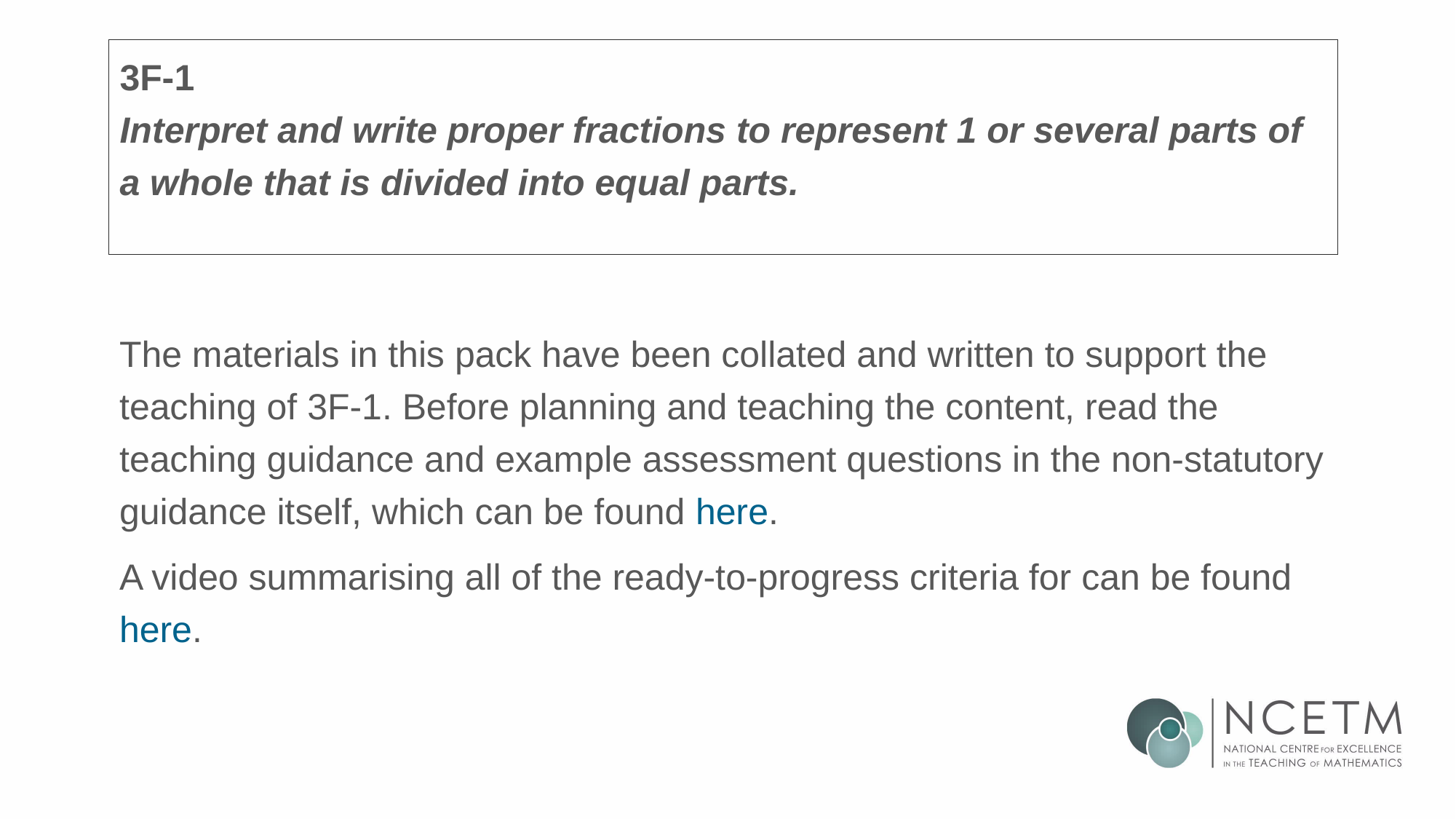

# 3F-1 Interpret and write proper fractions to represent 1 or several parts of a whole that is divided into equal parts.
The materials in this pack have been collated and written to support the teaching of 3F-1. Before planning and teaching the content, read the teaching guidance and example assessment questions in the non-statutory guidance itself, which can be found here.
A video summarising all of the ready-to-progress criteria for can be found here.